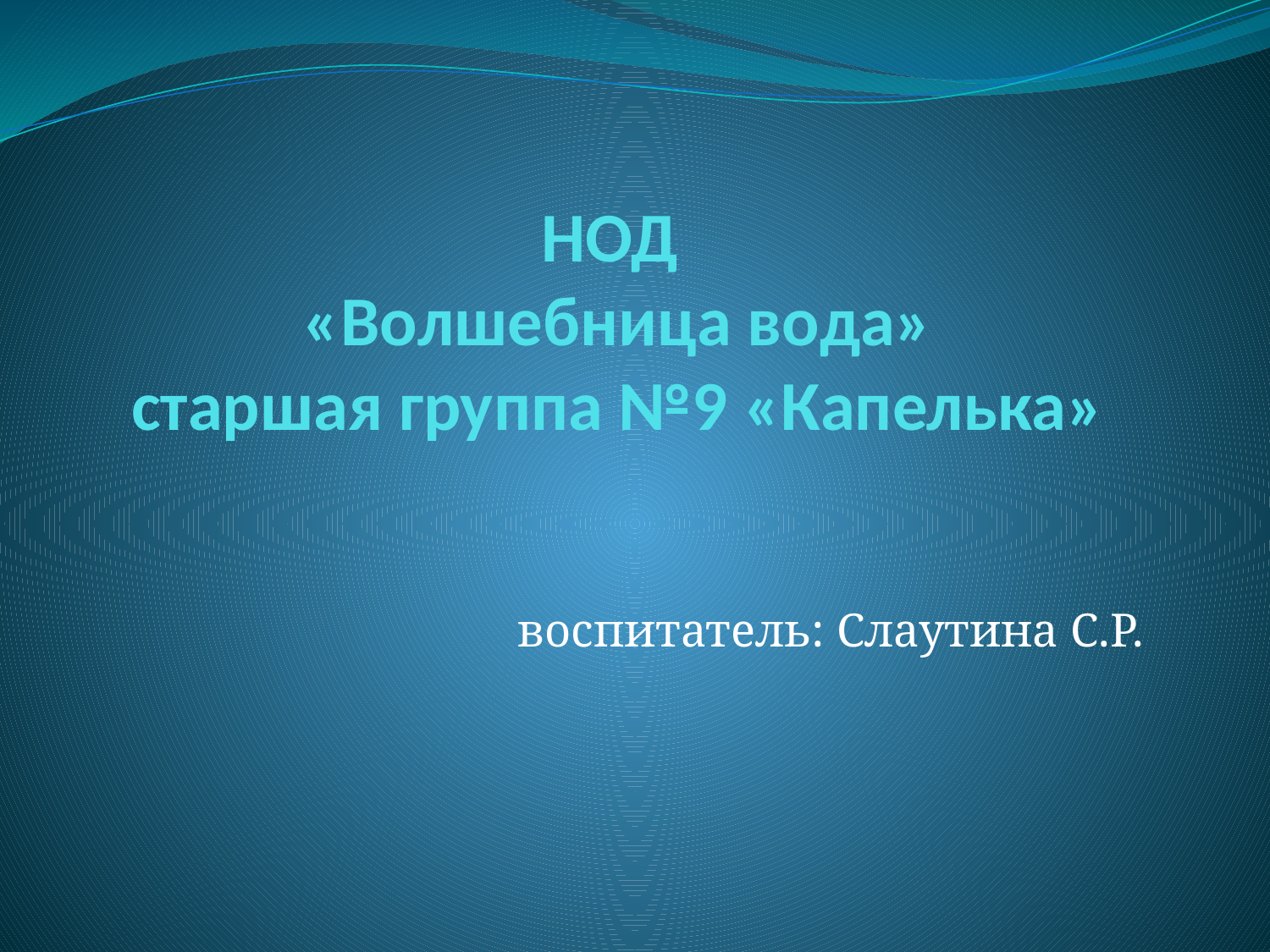

# НОД «Волшебница вода» старшая группа №9 «Капелька»
 воспитатель: Слаутина С.Р.